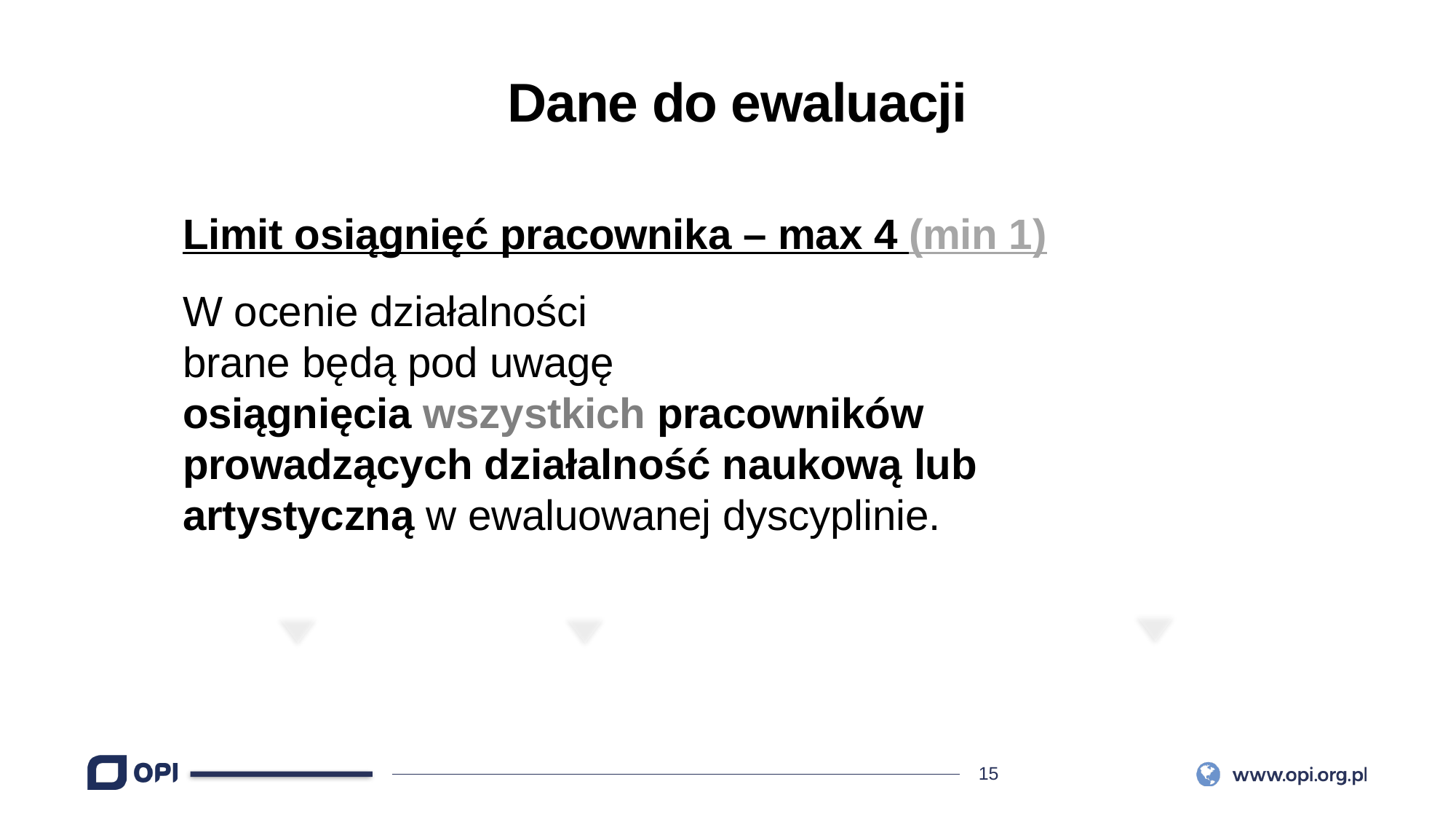

Dane do ewaluacji

Limit osiągnięć pracownika – max 4 (min 1)
W ocenie działalności
brane będą pod uwagę
osiągnięcia wszystkich pracowników prowadzących działalność naukową lub artystyczną w ewaluowanej dyscyplinie.

01
02
03

INFOGRAPHIC
INFOGRAPHIC